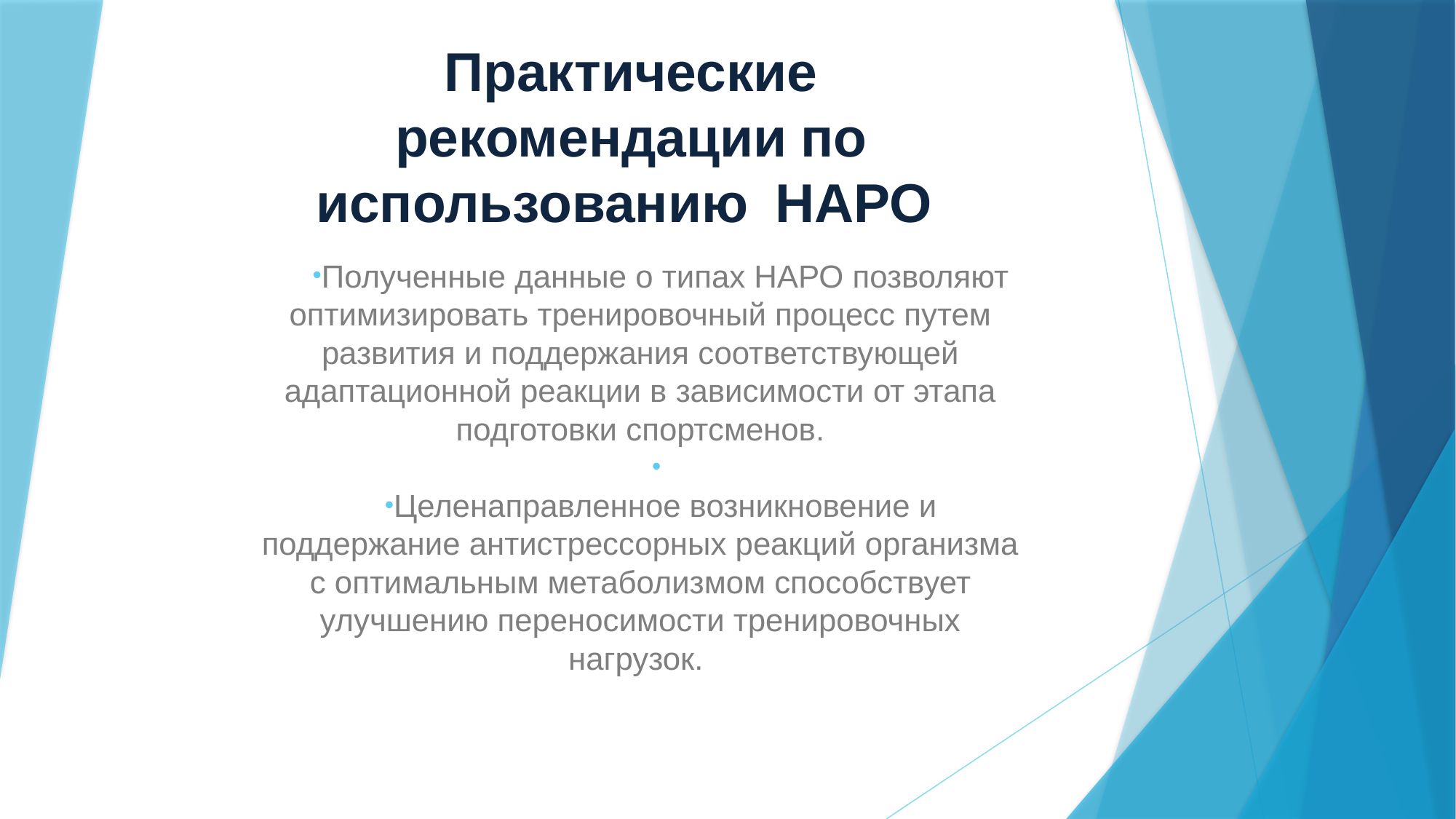

# Практические рекомендации по использованию  НАРО
Полученные данные о типах НАРО позволяют оптимизировать тренировочный процесс путем развития и поддержания соответствующей адаптационной реакции в зависимости от этапа подготовки спортсменов.

Целенаправленное возникновение и поддержание антистрессорных реакций организма с оптимальным метаболизмом способствует улучшению переносимости тренировочных нагрузок.